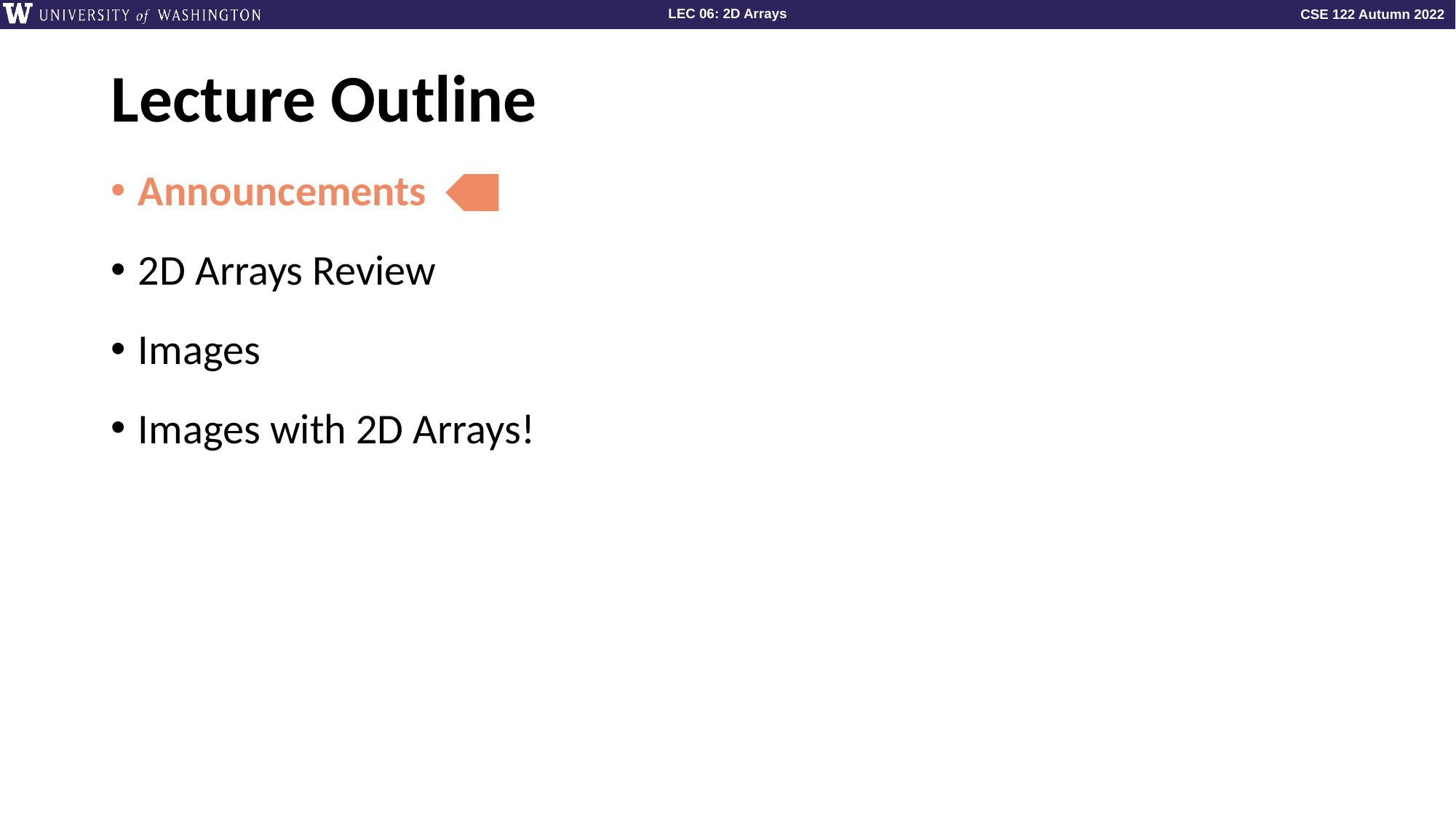

# Lecture Outline
Announcements
2D Arrays Review
Images
Images with 2D Arrays!